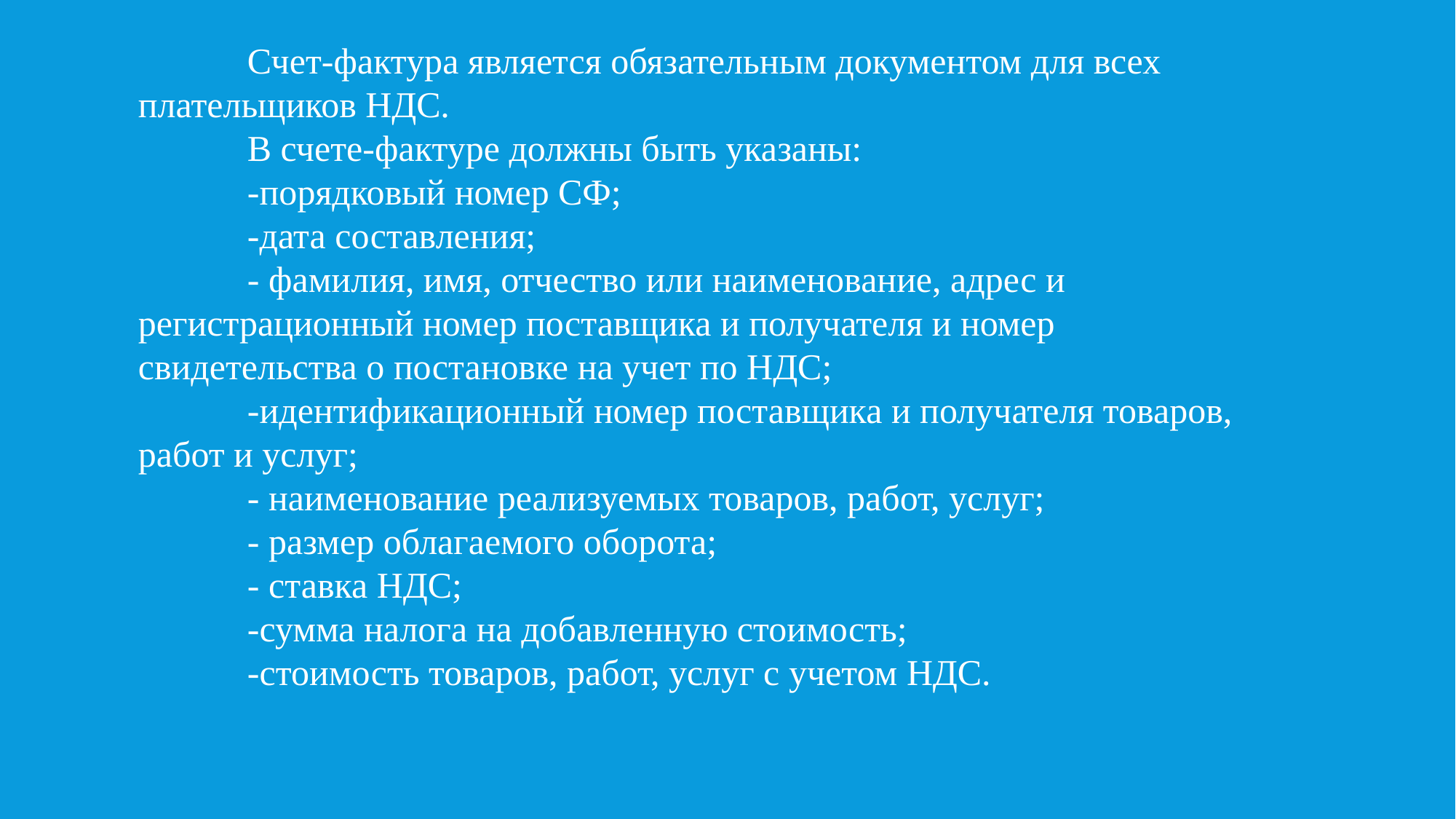

Счет-фактура является обязательным документом для всех плательщиков НДС.
	В счете-фактуре должны быть указаны:
	-порядковый номер СФ;
	-дата составления;
	- фамилия, имя, отчество или наименование, адрес и регистрационный номер поставщика и получателя и номер свидетельства о постановке на учет по НДС;
	-идентификационный номер поставщика и получателя товаров, работ и услуг;
	- наименование реализуемых товаров, работ, услуг;
	- размер облагаемого оборота;
	- ставка НДС;
	-сумма налога на добавленную стоимость;
	-стоимость товаров, работ, услуг с учетом НДС.